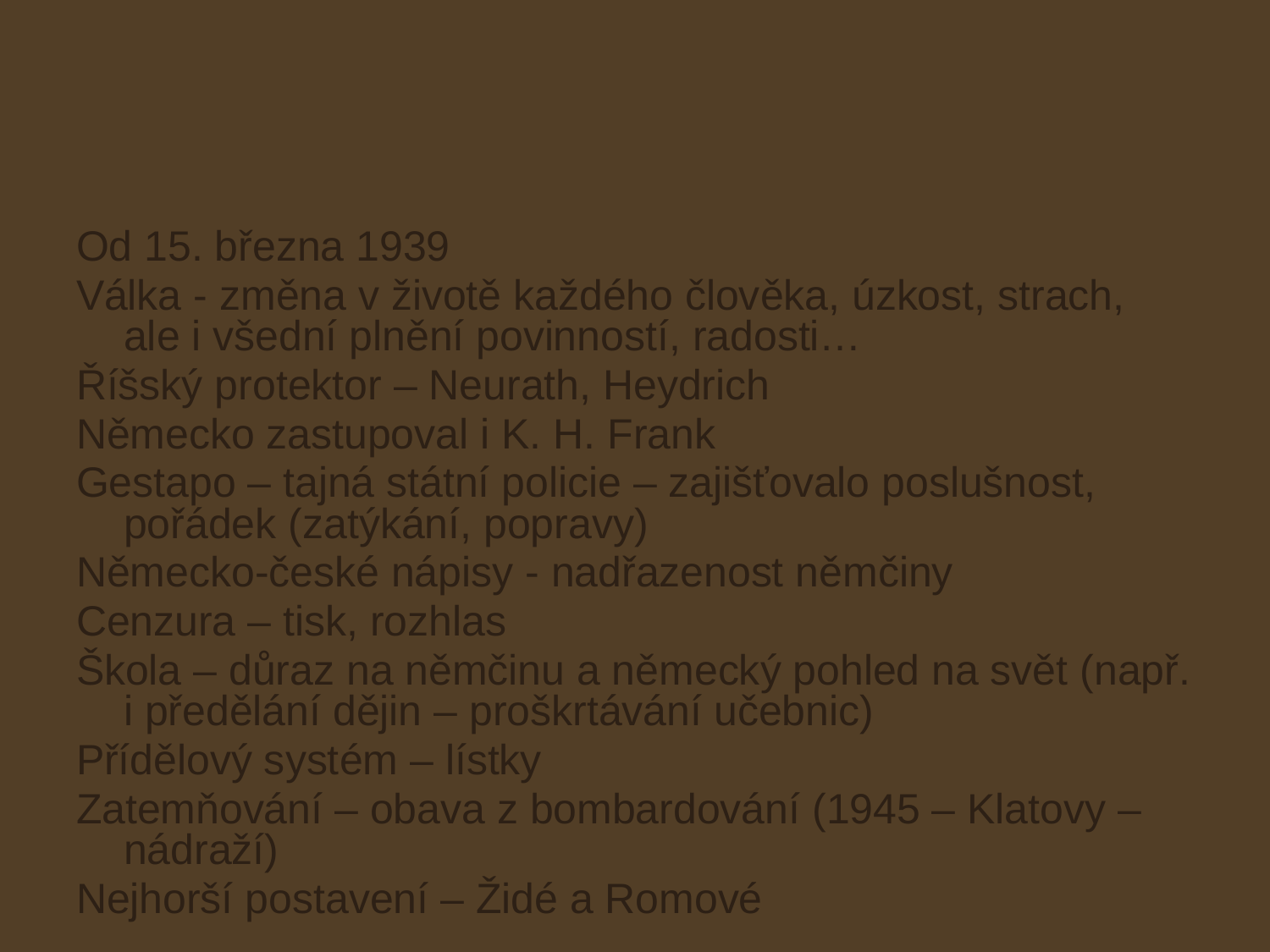

# Protektorát Čechy a Morava
Od 15. března 1939
Válka - změna v životě každého člověka, úzkost, strach, ale i všední plnění povinností, radosti…
Říšský protektor – Neurath, Heydrich
Německo zastupoval i K. H. Frank
Gestapo – tajná státní policie – zajišťovalo poslušnost, pořádek (zatýkání, popravy)
Německo-české nápisy - nadřazenost němčiny
Cenzura – tisk, rozhlas
Škola – důraz na němčinu a německý pohled na svět (např. i předělání dějin – proškrtávání učebnic)
Přídělový systém – lístky
Zatemňování – obava z bombardování (1945 – Klatovy – nádraží)
Nejhorší postavení – Židé a Romové